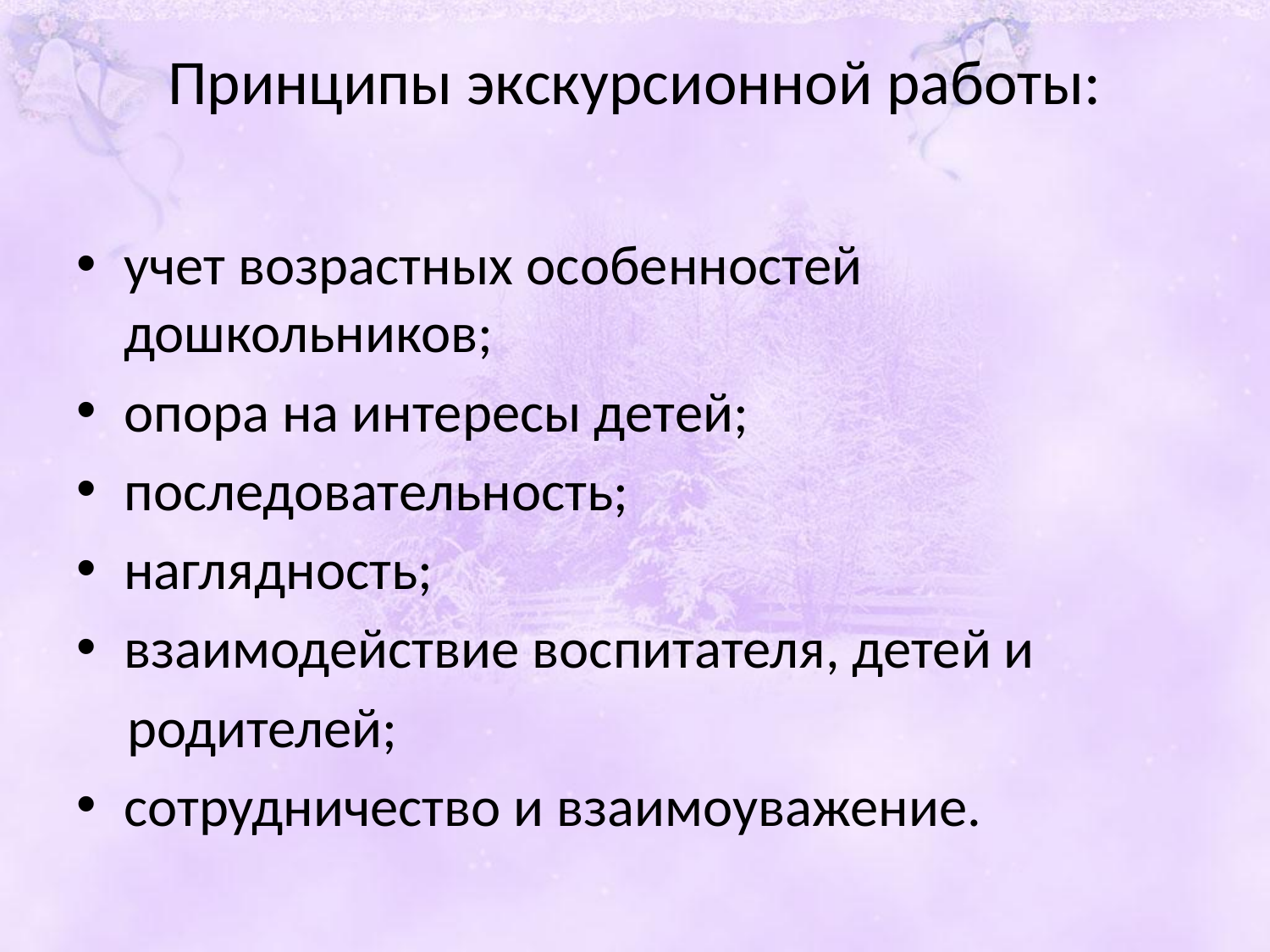

# Принципы экскурсионной работы:
учет возрастных особенностей дошкольников;
опора на интересы детей;
последовательность;
наглядность;
взаимодействие воспитателя, детей и
    родителей;
сотрудничество и взаимоуважение.